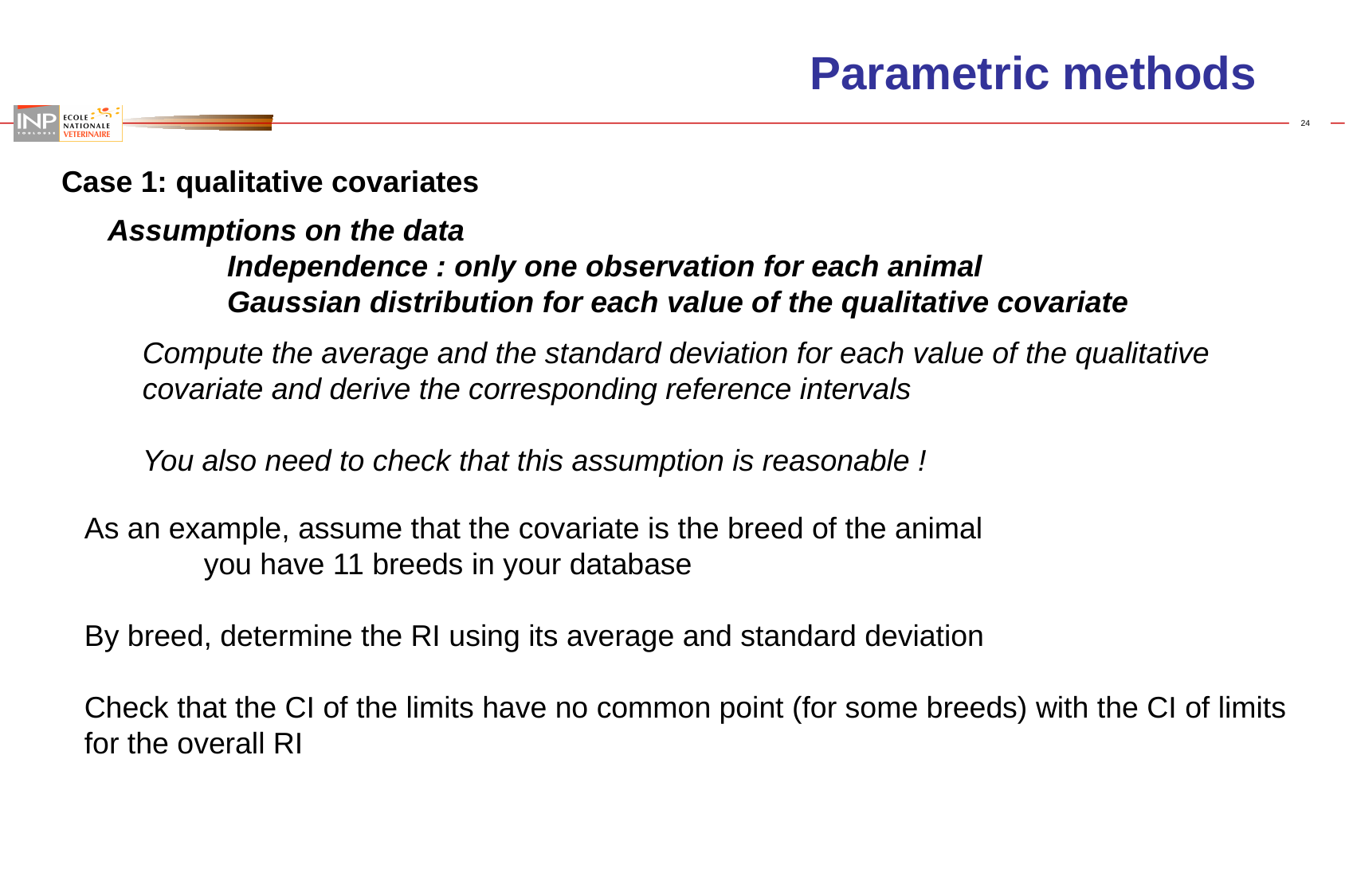

# Parametric methods
Case 1: qualitative covariates
Assumptions on the data
	Independence : only one observation for each animal
	Gaussian distribution for each value of the qualitative covariate
Compute the average and the standard deviation for each value of the qualitative covariate and derive the corresponding reference intervals

You also need to check that this assumption is reasonable !
As an example, assume that the covariate is the breed of the animal
	you have 11 breeds in your database

By breed, determine the RI using its average and standard deviation

Check that the CI of the limits have no common point (for some breeds) with the CI of limits for the overall RI